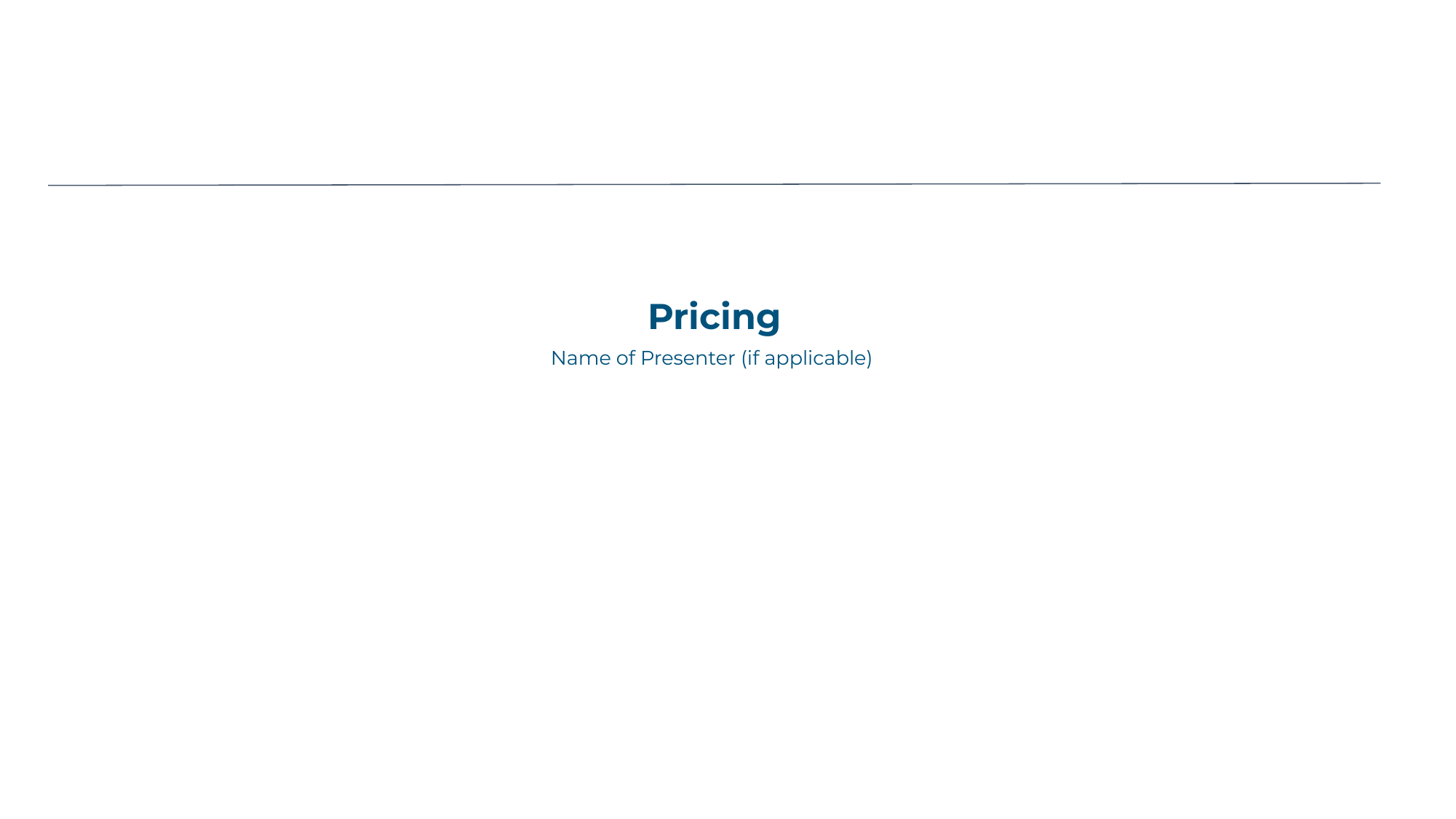

# Pricing

Name of Presenter (if applicable)